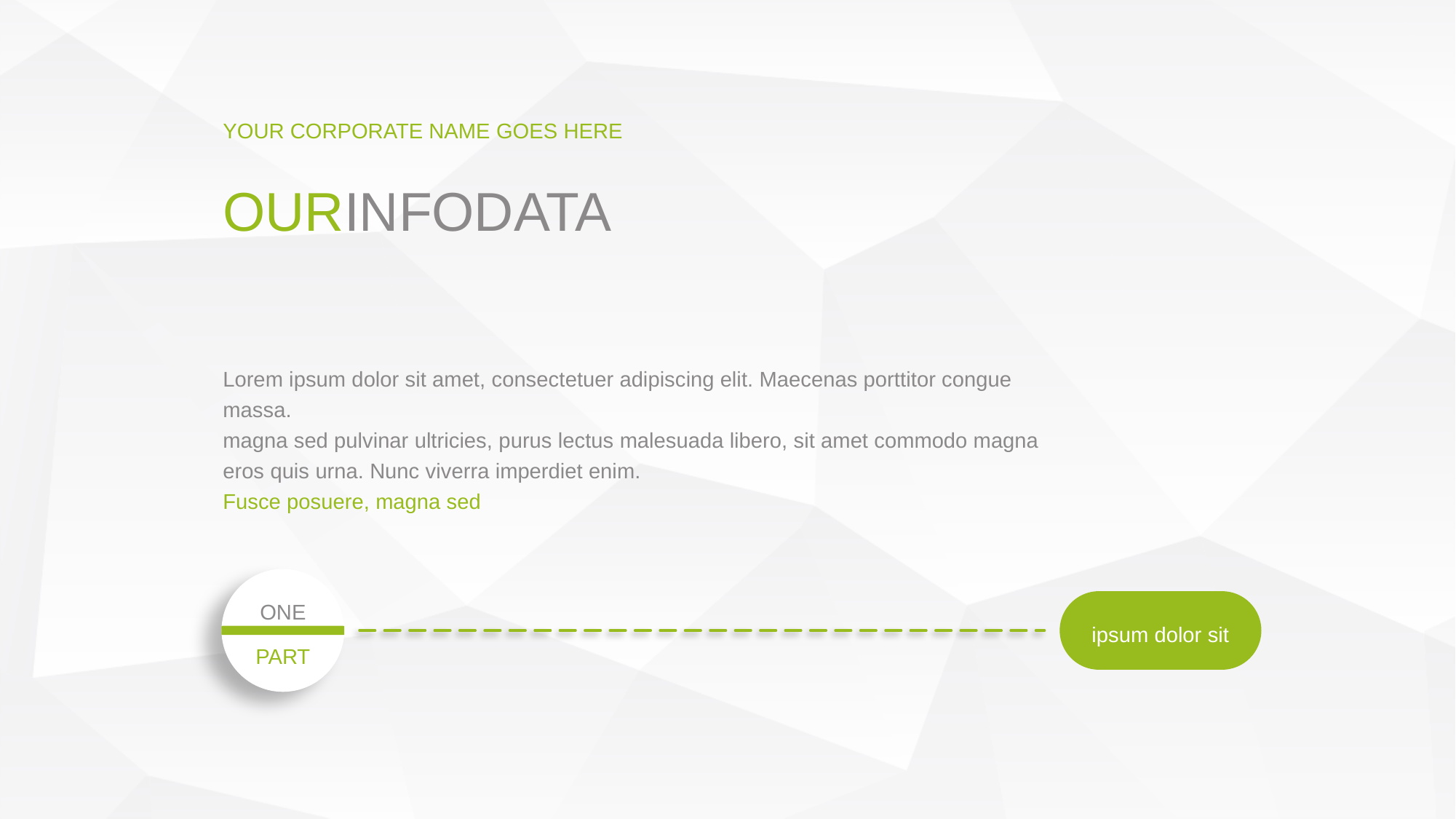

YOUR CORPORATE NAME GOES HERE
OURINFODATA
Lorem ipsum dolor sit amet, consectetuer adipiscing elit. Maecenas porttitor congue massa.
magna sed pulvinar ultricies, purus lectus malesuada libero, sit amet commodo magna eros quis urna. Nunc viverra imperdiet enim.
Fusce posuere, magna sed

ONE

ipsum dolor sit
PART